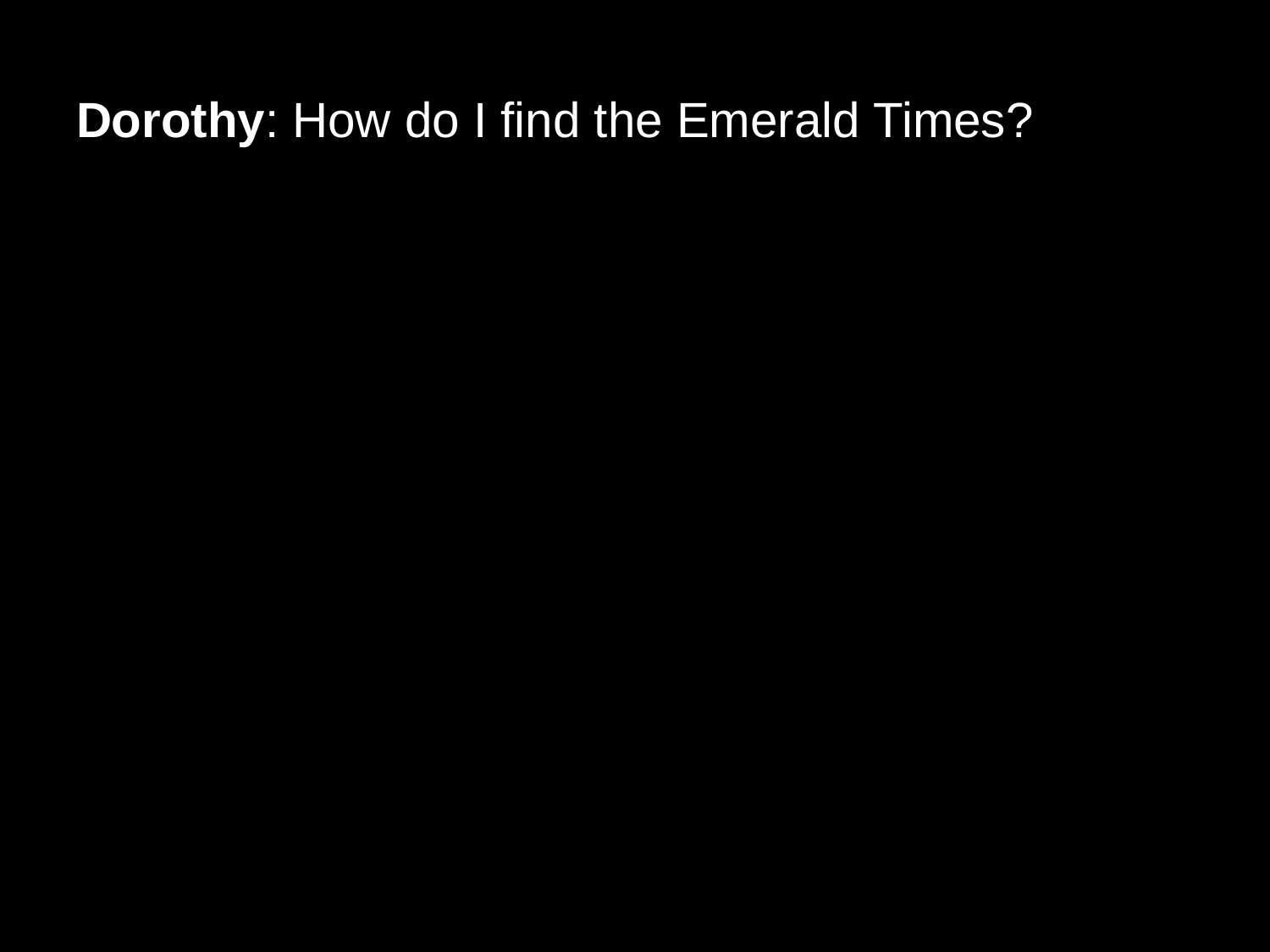

# Dorothy: How do I find the Emerald Times?